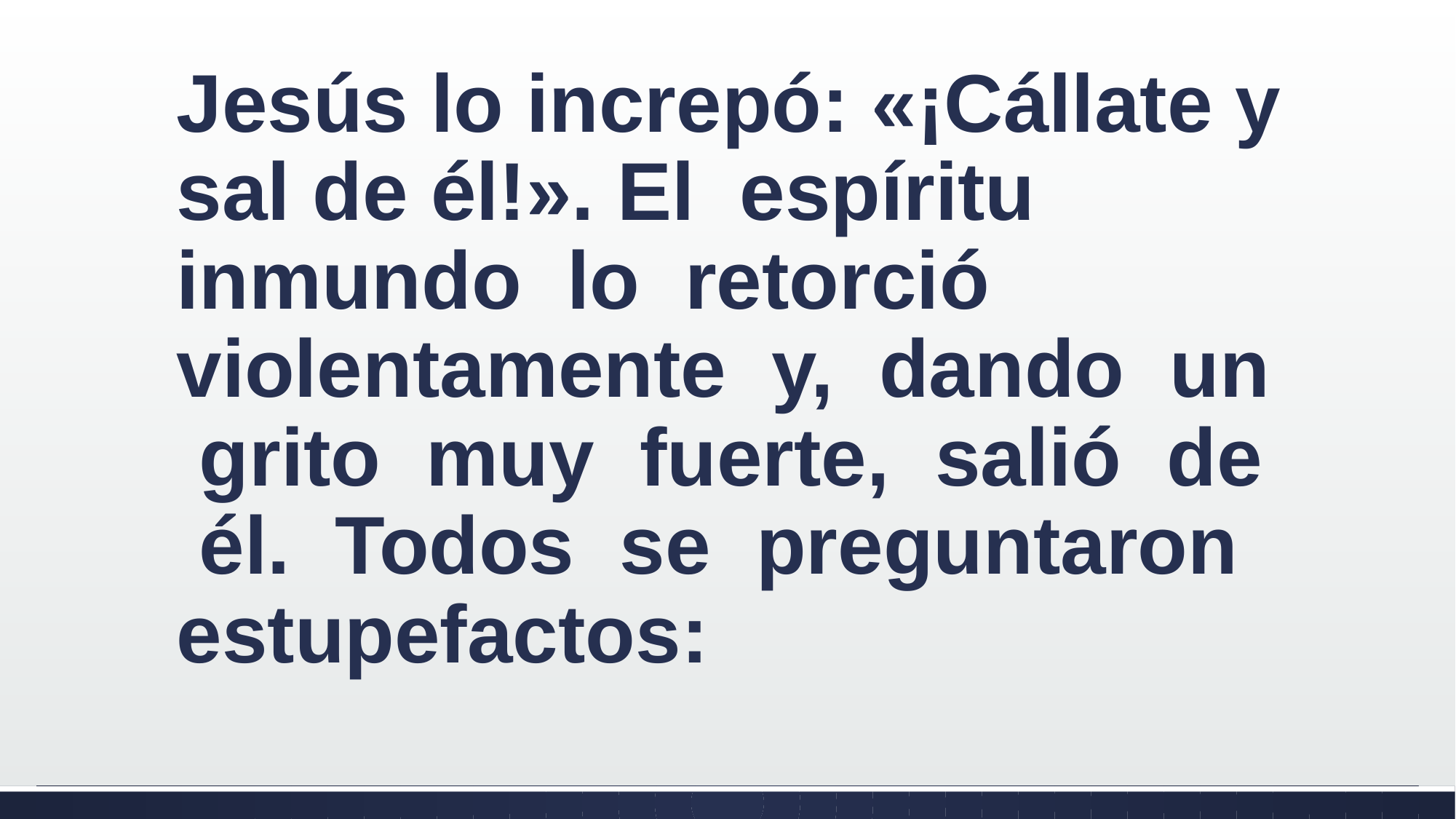

#
Jesús lo increpó: «¡Cállate y sal de él!». El  espíritu  inmundo  lo  retorció  violentamente  y,  dando  un  grito  muy  fuerte,  salió  de  él.  Todos  se  preguntaron estupefactos: